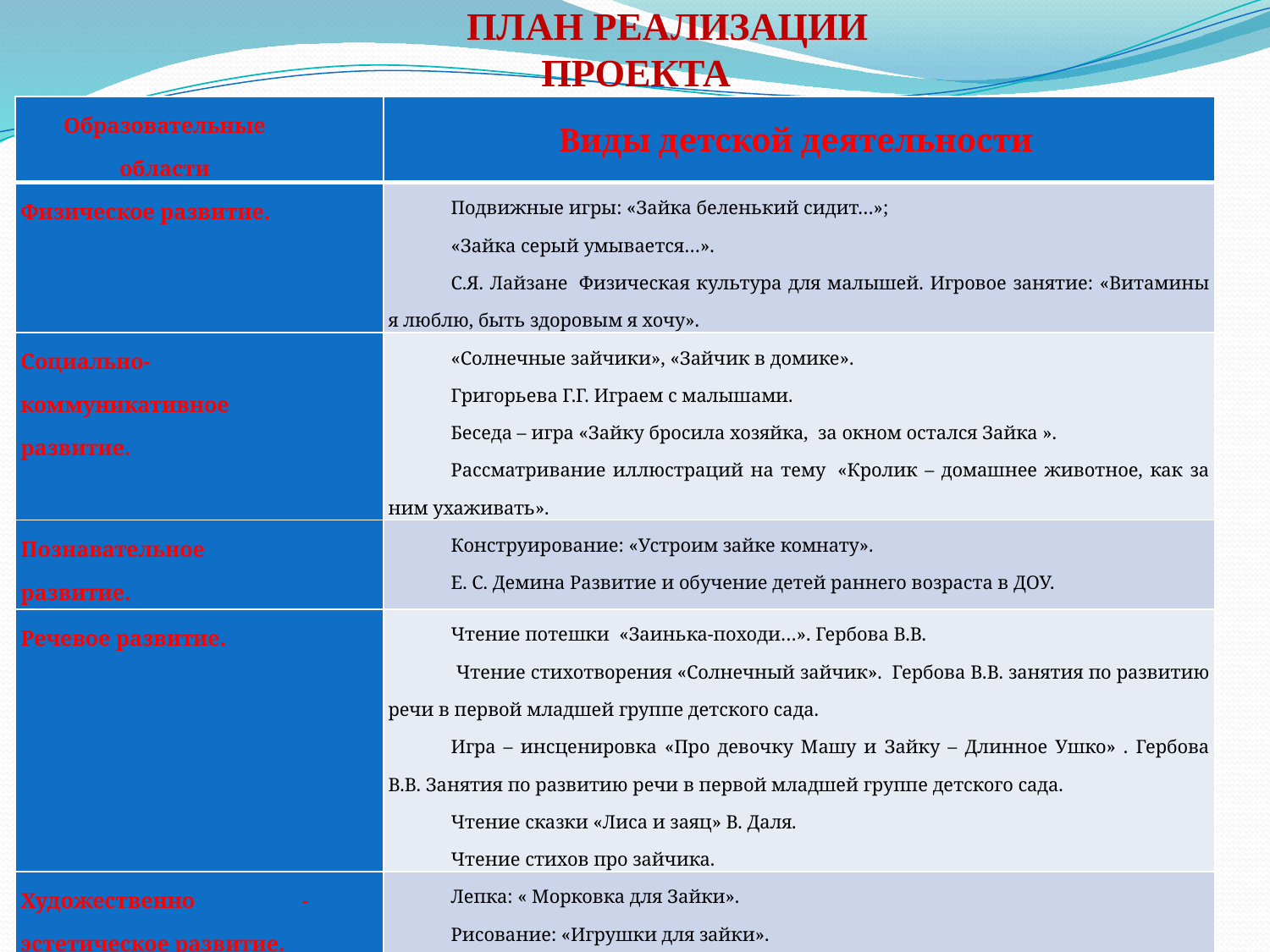

ПЛАН РЕАЛИЗАЦИИ ПРОЕКТА
| Образовательные области | Виды детской деятельности |
| --- | --- |
| Физическое развитие. | Подвижные игры: «Зайка беленький сидит…»; «Зайка серый умывается…».  С.Я. Лайзане  Физическая культура для малышей. Игровое занятие: «Витамины я люблю, быть здоровым я хочу». |
| Социально-коммуникативное развитие. | «Солнечные зайчики», «Зайчик в домике». Григорьева Г.Г. Играем с малышами. Беседа – игра «Зайку бросила хозяйка, за окном остался Зайка ». Рассматривание иллюстраций на тему  «Кролик – домашнее животное, как за ним ухаживать». |
| Познавательное развитие. | Конструирование: «Устроим зайке комнату». Е. С. Демина Развитие и обучение детей раннего возраста в ДОУ. |
| Речевое развитие. | Чтение потешки «Заинька-походи…». Гербова В.В. Чтение стихотворения «Солнечный зайчик».  Гербова В.В. занятия по развитию речи в первой младшей группе детского сада. Игра – инсценировка «Про девочку Машу и Зайку – Длинное Ушко» . Гербова В.В. Занятия по развитию речи в первой младшей группе детского сада. Чтение сказки «Лиса и заяц» В. Даля. Чтение стихов про зайчика. |
| Художественно - эстетическое развитие. | Лепка: « Морковка для Зайки». Рисование: «Игрушки для зайки». |